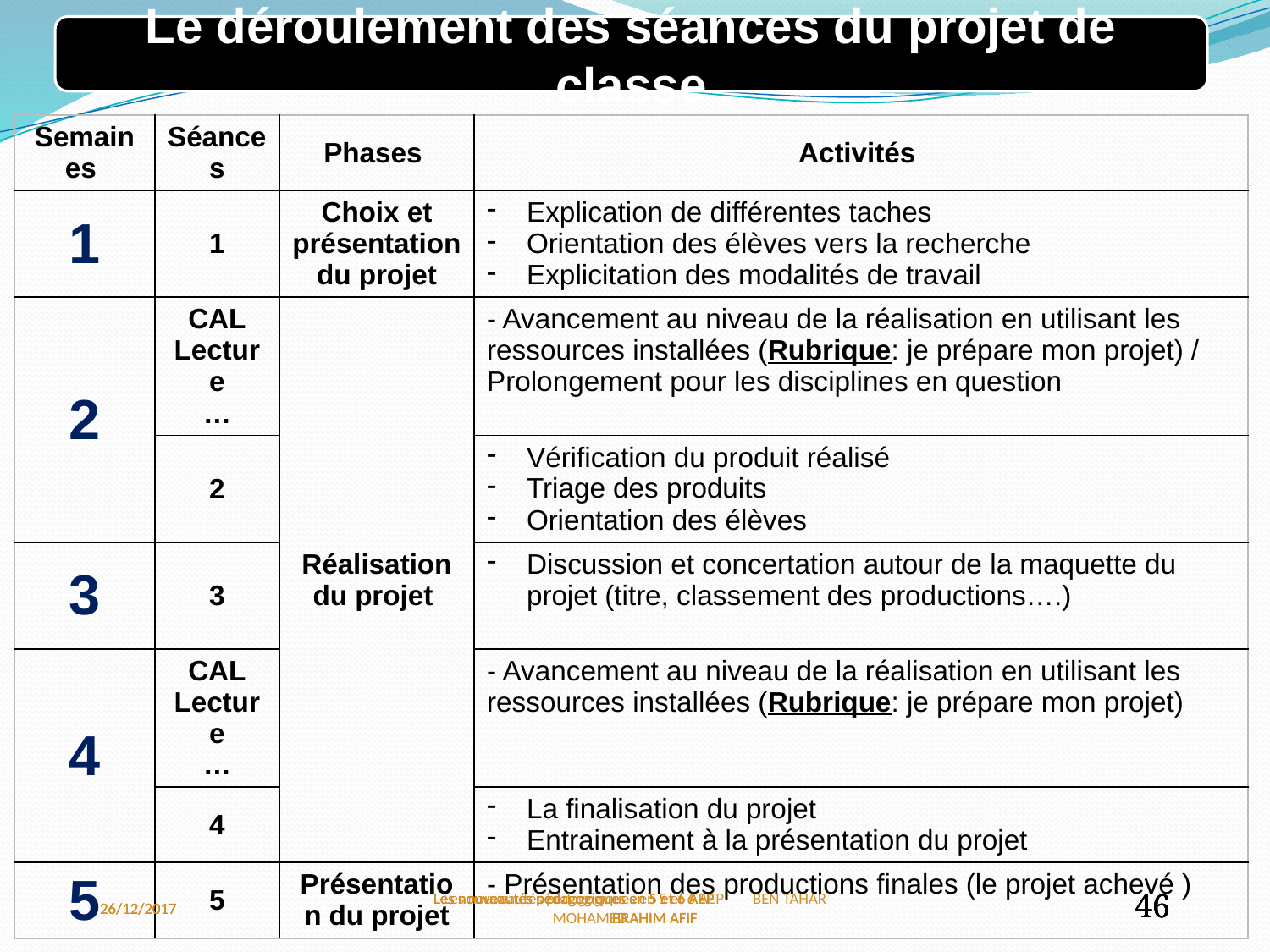

Le déroulement des séances du projet de classe
| Semaines | Séances | Phases | Activités |
| --- | --- | --- | --- |
| 1 | 1 | Choix et présentation du projet | Explication de différentes taches Orientation des élèves vers la recherche Explicitation des modalités de travail |
| 2 | CAL Lecture … | Réalisation du projet | - Avancement au niveau de la réalisation en utilisant les ressources installées (Rubrique: je prépare mon projet) / Prolongement pour les disciplines en question |
|  | 2 |  | Vérification du produit réalisé Triage des produits Orientation des élèves |
| 3 | 3 |  | Discussion et concertation autour de la maquette du projet (titre, classement des productions….) |
| 4 | CAL Lecture … |  | - Avancement au niveau de la réalisation en utilisant les ressources installées (Rubrique: je prépare mon projet) |
|  | 4 |  | La finalisation du projet Entrainement à la présentation du projet |
| 5 | 5 | Présentation du projet | - Présentation des productions finales (le projet achevé ) |
26/12/2017
26/12/2017
26/12/2017
Les nouveautés pédagogiques en 5 et 6 AEP                                              BRAHIM AFIF
Les nouveautés pédagogiques en 5 et 6 AEP                                              BRAHIM AFIF
Les nouveautés pédagogiques en 5 et 6 AEP                                              BRAHIM AFIF
Les nouveautés pédagogiques en 5 et 6 AEP        BEN TAHAR MOHAMED
46
46
46
46